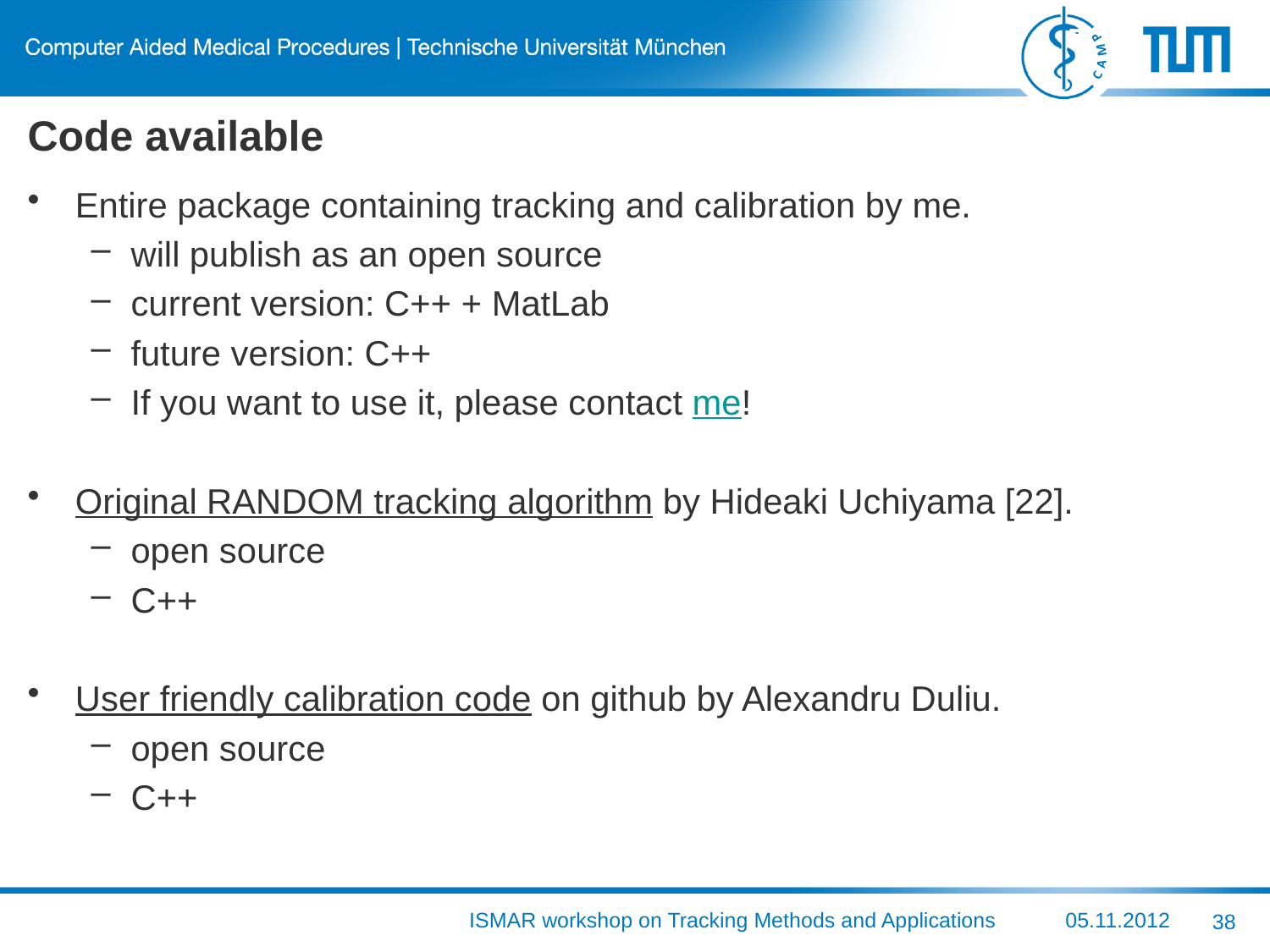

# Code available
Entire package containing tracking and calibration by me.
will publish as an open source
current version: C++ + MatLab
future version: C++
If you want to use it, please contact me!

Original RANDOM tracking algorithm by Hideaki Uchiyama [22].
open source
C++

User friendly calibration code on github by Alexandru Duliu.
open source
C++
ISMAR workshop on Tracking Methods and Applications
05.11.2012
38